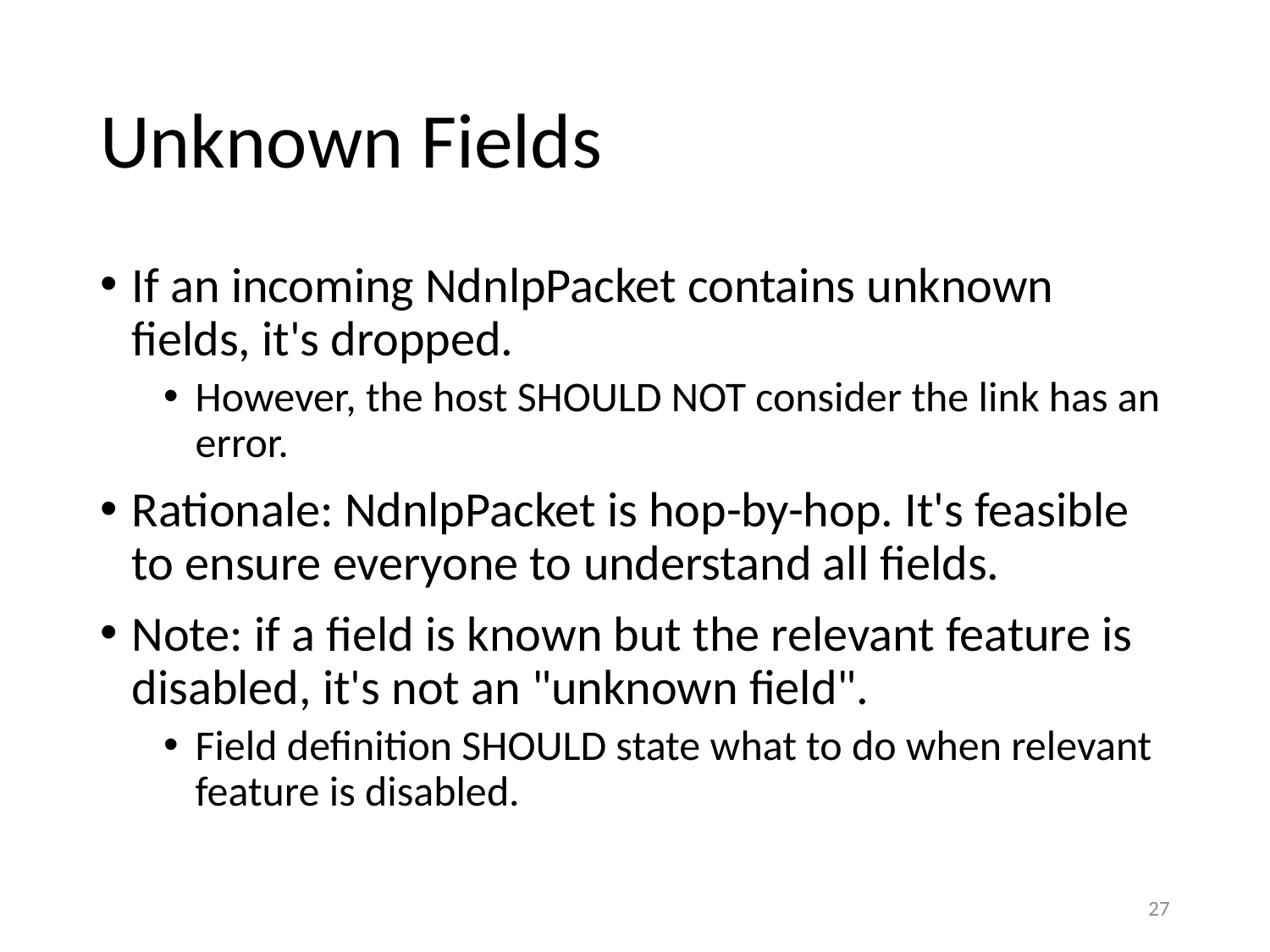

# Unknown Fields
If an incoming NdnlpPacket contains unknown fields, it's dropped.
However, the host SHOULD NOT consider the link has an error.
Rationale: NdnlpPacket is hop-by-hop. It's feasible to ensure everyone to understand all fields.
Note: if a field is known but the relevant feature is disabled, it's not an "unknown field".
Field definition SHOULD state what to do when relevant feature is disabled.
27